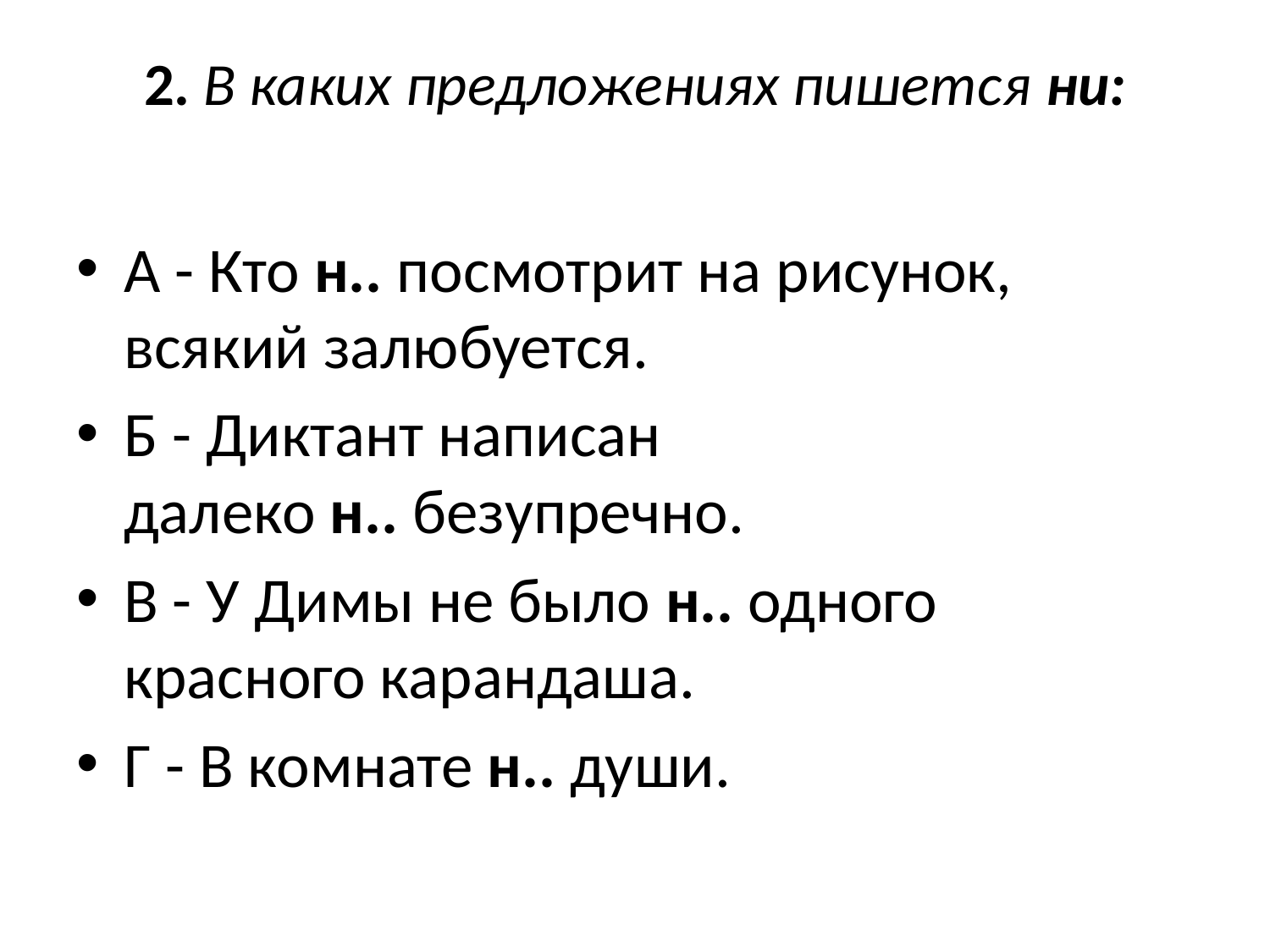

# 2. В каких предложениях пишется ни:
А - Кто н.. посмотрит на рисунок, всякий залюбуется.
Б - Диктант написан далеко н.. безупречно.
В - У Димы не было н.. одного красного карандаша.
Г - В комнате н.. души.